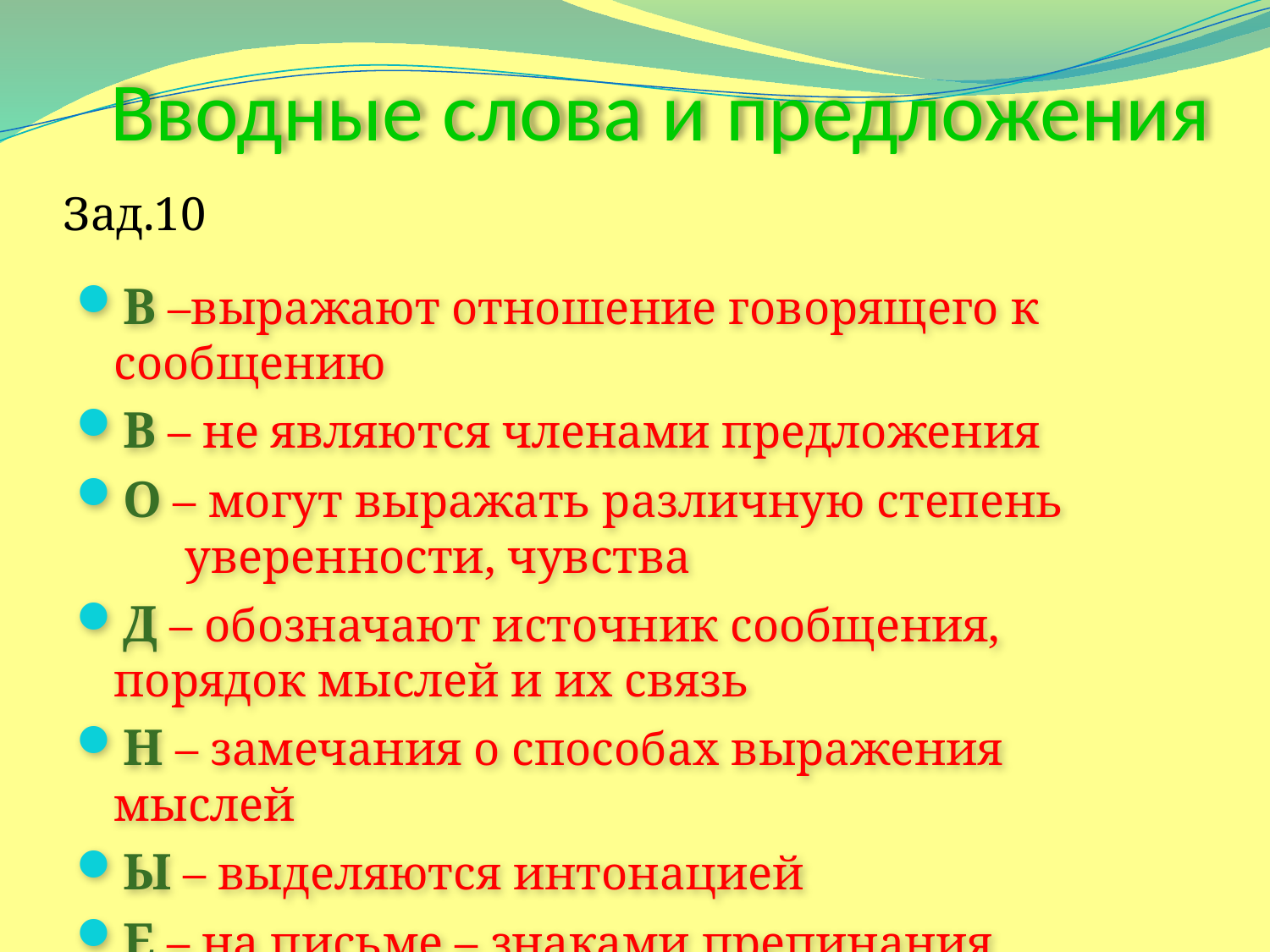

# Вводные слова и предложения
Зад.10
В –выражают отношение говорящего к сообщению
В – не являются членами предложения
О – могут выражать различную степень                 уверенности, чувства
Д – обозначают источник сообщения, порядок мыслей и их связь
Н – замечания о способах выражения мыслей
Ы – выделяются интонацией
Е – на письме – знаками препинания